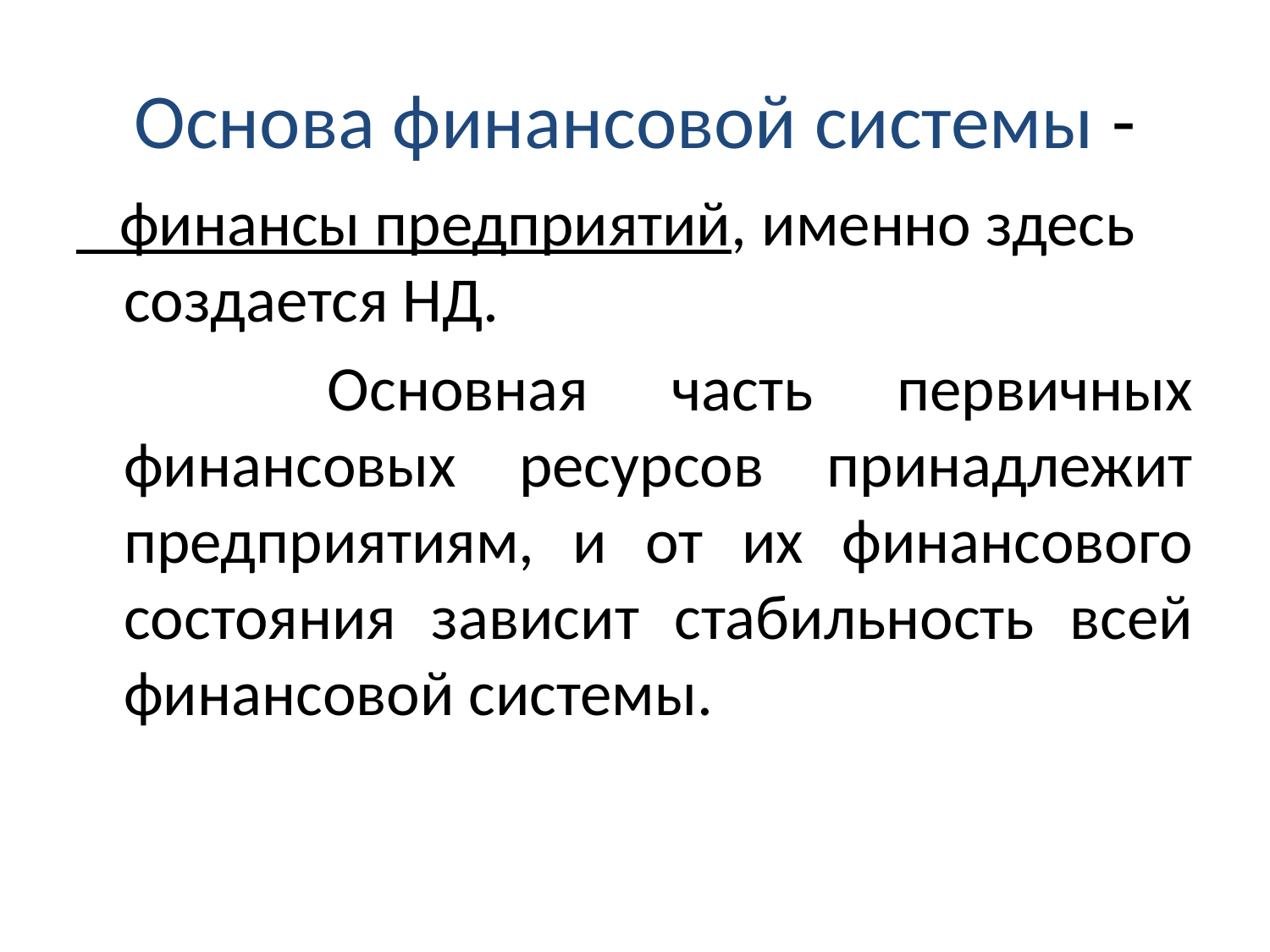

# Основа финансовой системы -
   финансы предприятий, именно здесь создается НД.
   Основная часть первичных финансовых ресурсов принадлежит предприятиям, и от их финансового состояния зависит стабильность всей финансовой системы.